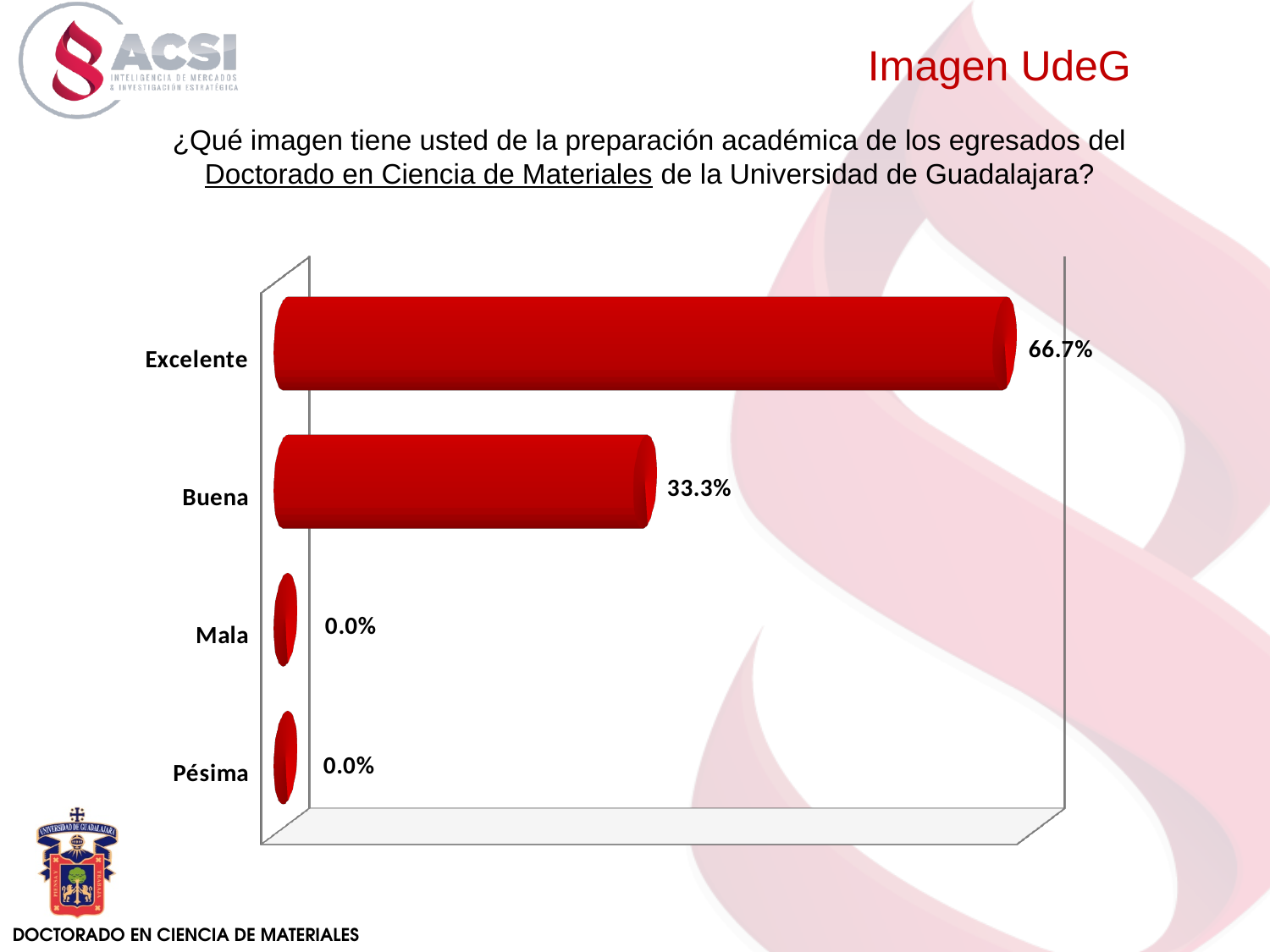

Imagen UdeG
¿Qué imagen tiene usted de la preparación académica de los egresados del Doctorado en Ciencia de Materiales de la Universidad de Guadalajara?

[unsupported chart]